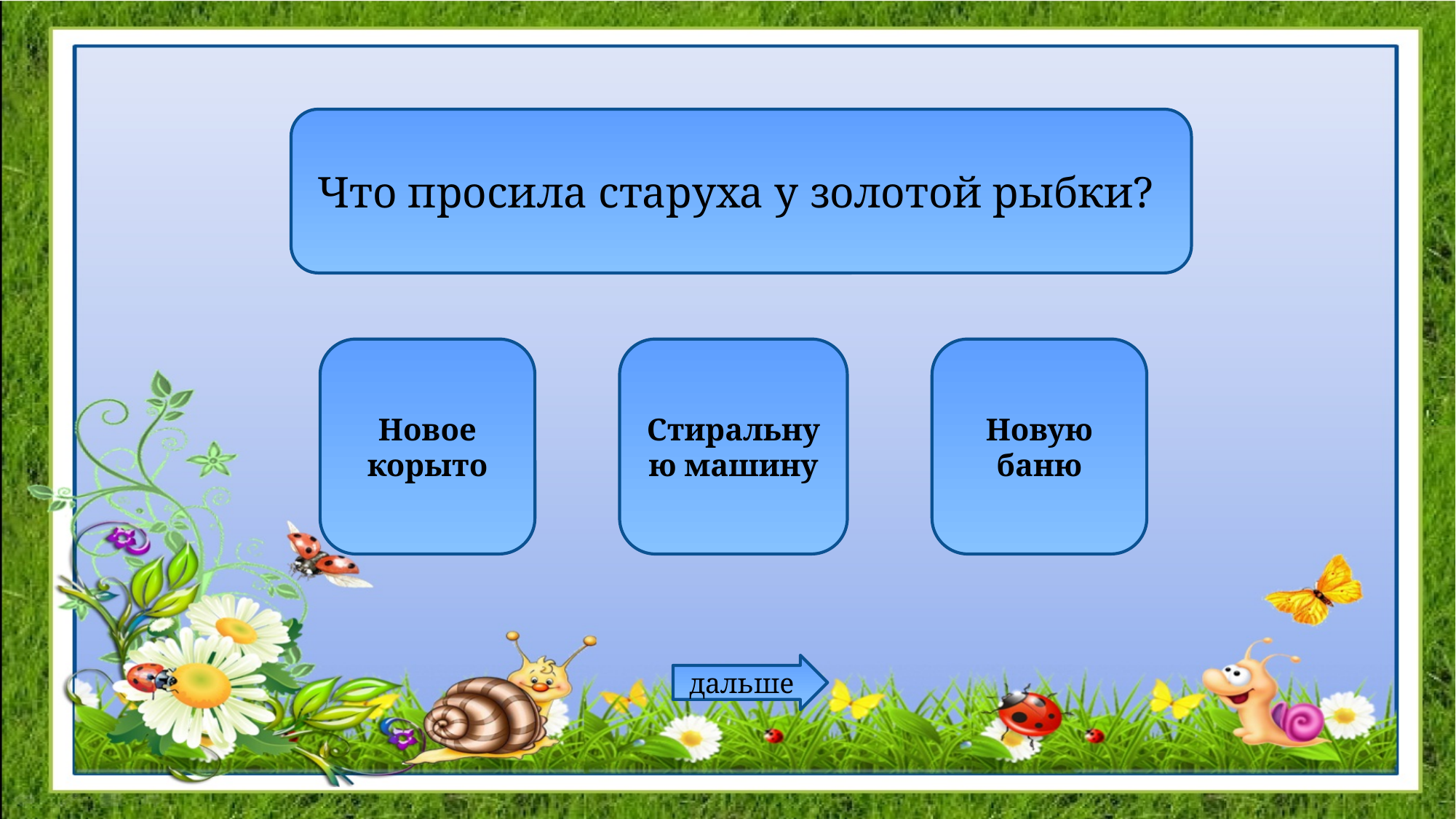

Что просила старуха у золотой рыбки?
Новое корыто
Стиральную машину
Новую баню
дальше